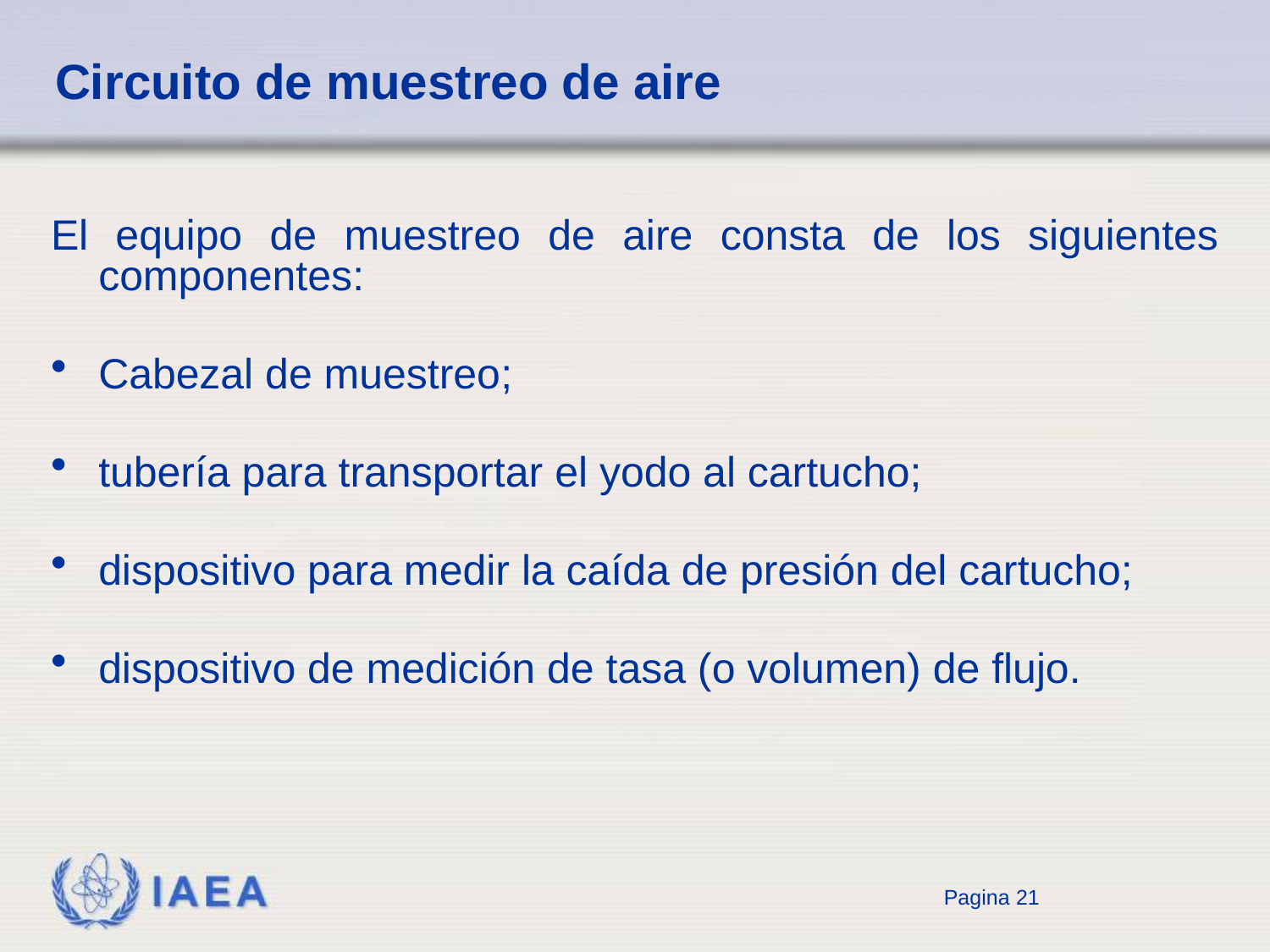

# Circuito de muestreo de aire
El equipo de muestreo de aire consta de los siguientes componentes:

Cabezal de muestreo;

tubería para transportar el yodo al cartucho;

dispositivo para medir la caída de presión del cartucho;

dispositivo de medición de tasa (o volumen) de flujo.